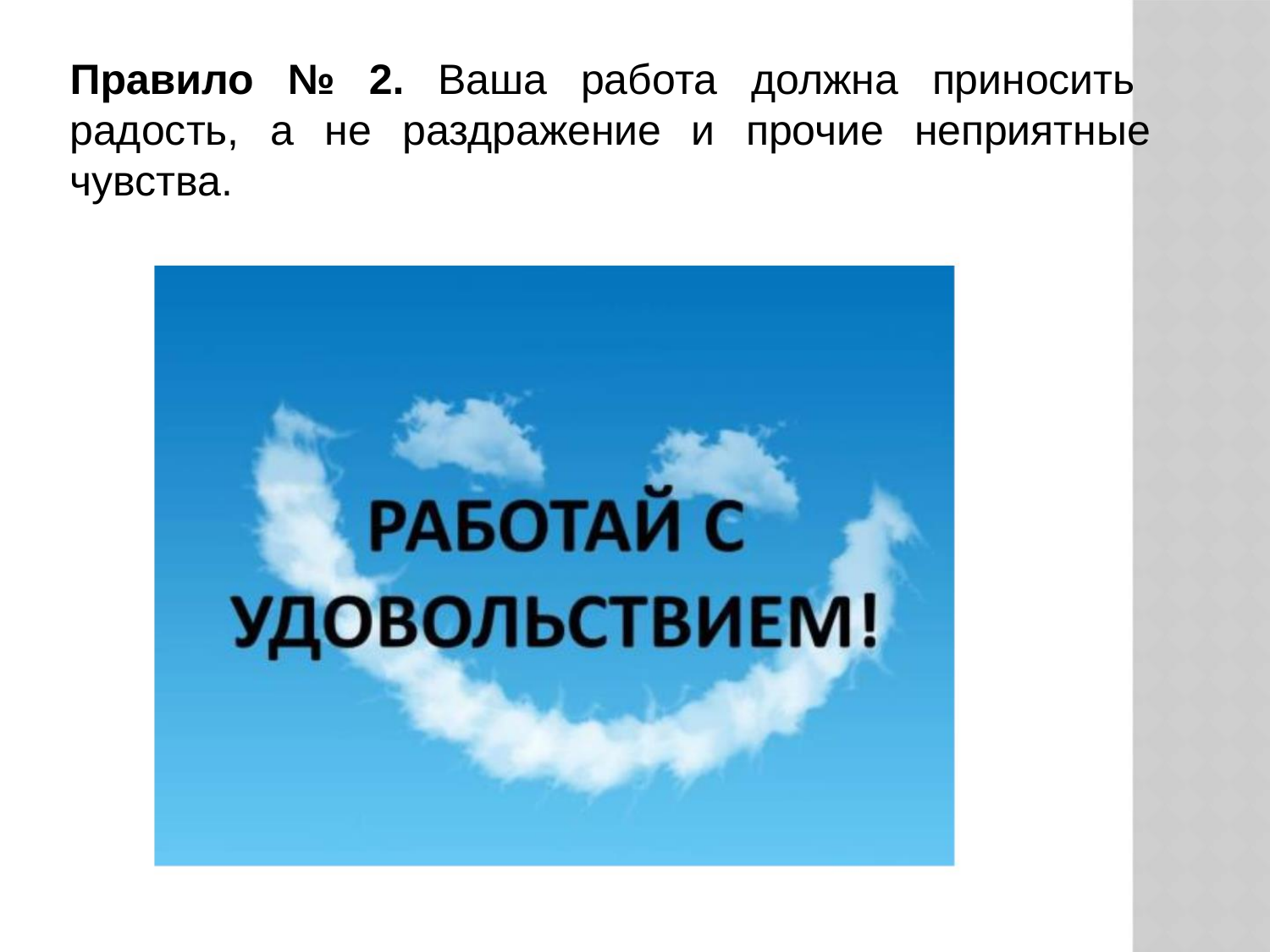

Правило № 2. Ваша работа должна приносить
радость, а не раздражение и прочие неприятные
чувства.